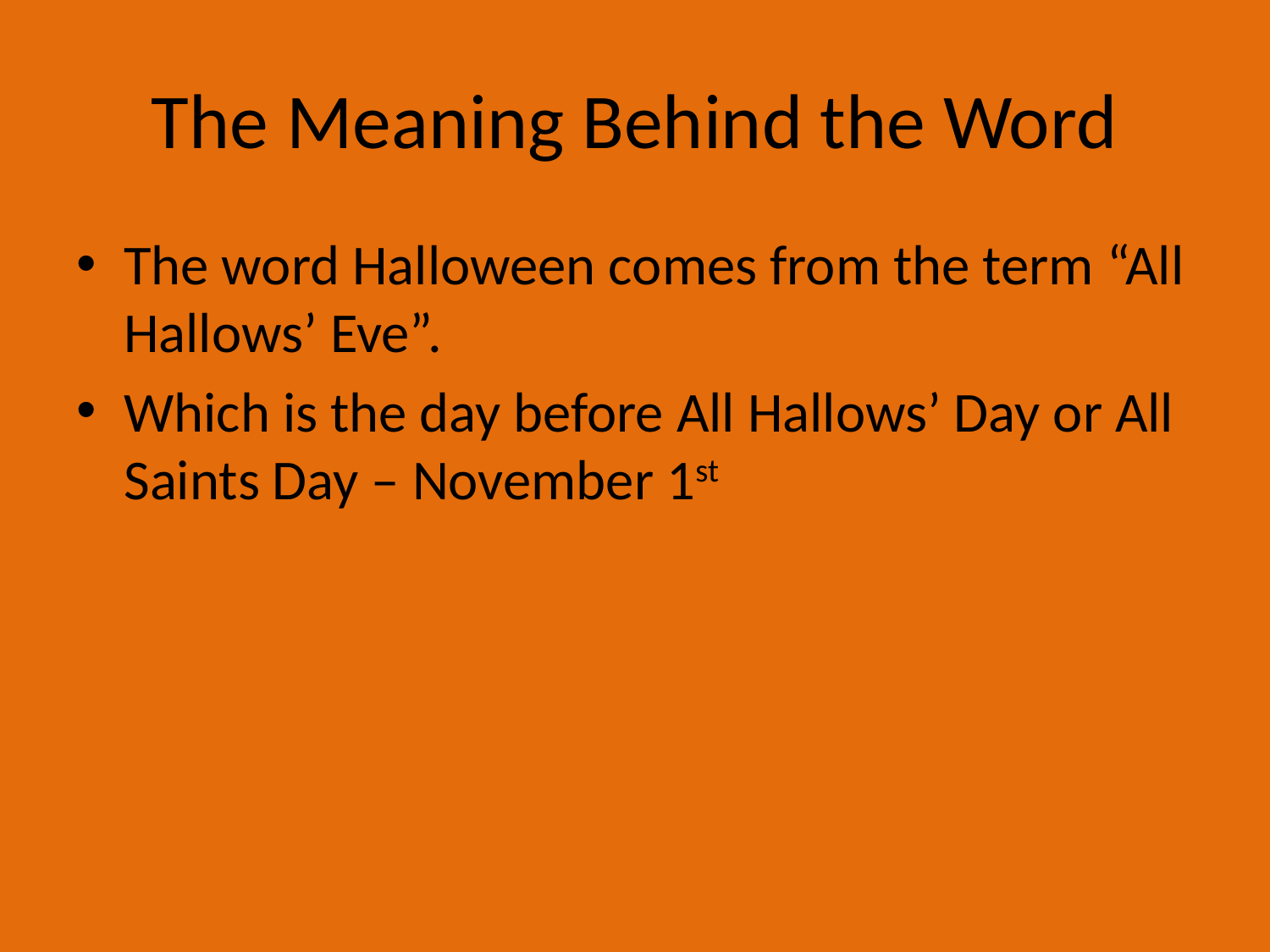

# The Meaning Behind the Word
The word Halloween comes from the term “All Hallows’ Eve”.
Which is the day before All Hallows’ Day or All Saints Day – November 1st